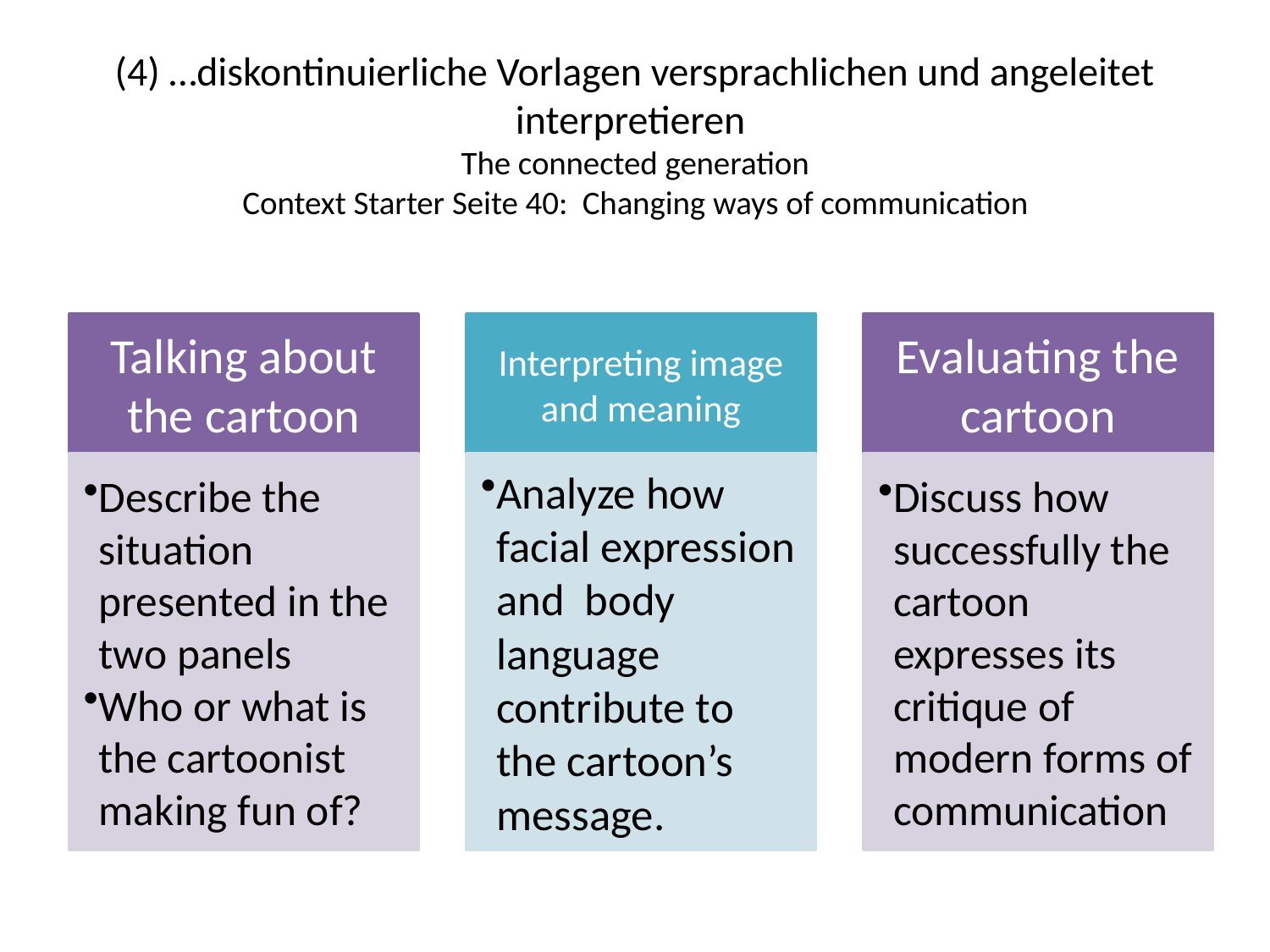

# (4) …diskontinuierliche Vorlagen versprachlichen und angeleitet interpretieren The connected generation Context Starter Seite 40:  Changing ways of communication
Talking about the cartoon
Describe the situation presented in the two panels
Who or what is the cartoonist making fun of?
Interpreting image and meaning
Discuss how successfully the cartoon expresses its critique of modern forms of communication
Evaluating the cartoon
Analyze how facial expression and  body language contribute to the cartoon’s message.